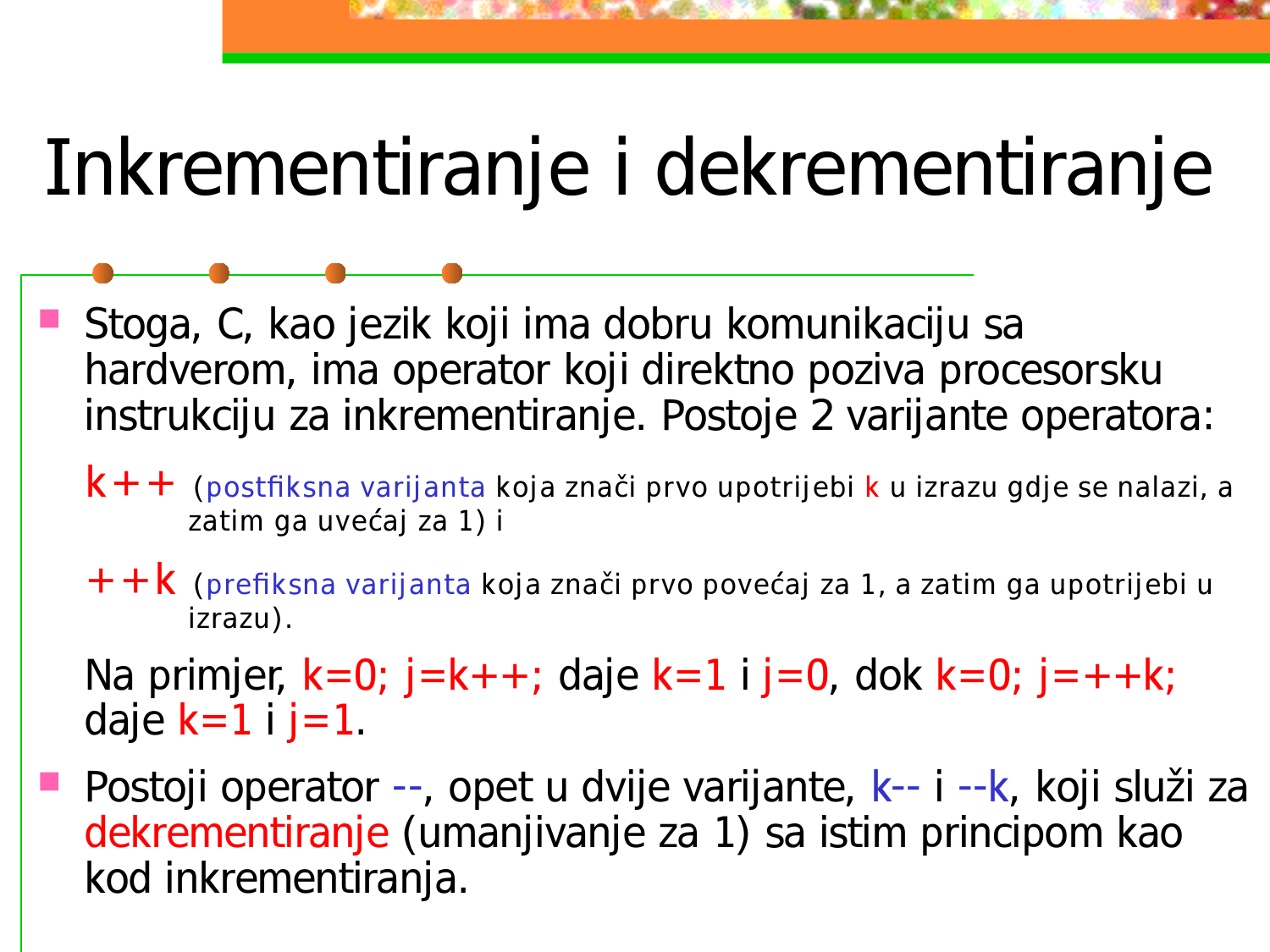

# Inkrementiranje i dekrementiranje
Stoga, C, kao jezik koji ima dobru komunikaciju sa hardverom, ima operator koji direktno poziva procesorsku instrukciju za inkrementiranje. Postoje 2 varijante operatora:
k++ (postfiksna varijanta koja znači prvo upotrijebi k u izrazu gdje se nalazi, a zatim ga uvećaj za 1) i
++k (prefiksna varijanta koja znači prvo povećaj za 1, a zatim ga upotrijebi u izrazu).
   	Na primjer, k=0; j=k++; daje k=1 i j=0, dok k=0; j=++k; daje k=1 i j=1.
Postoji operator --, opet u dvije varijante, k-- i --k, koji služi za dekrementiranje (umanjivanje za 1) sa istim principom kao kod inkrementiranja.